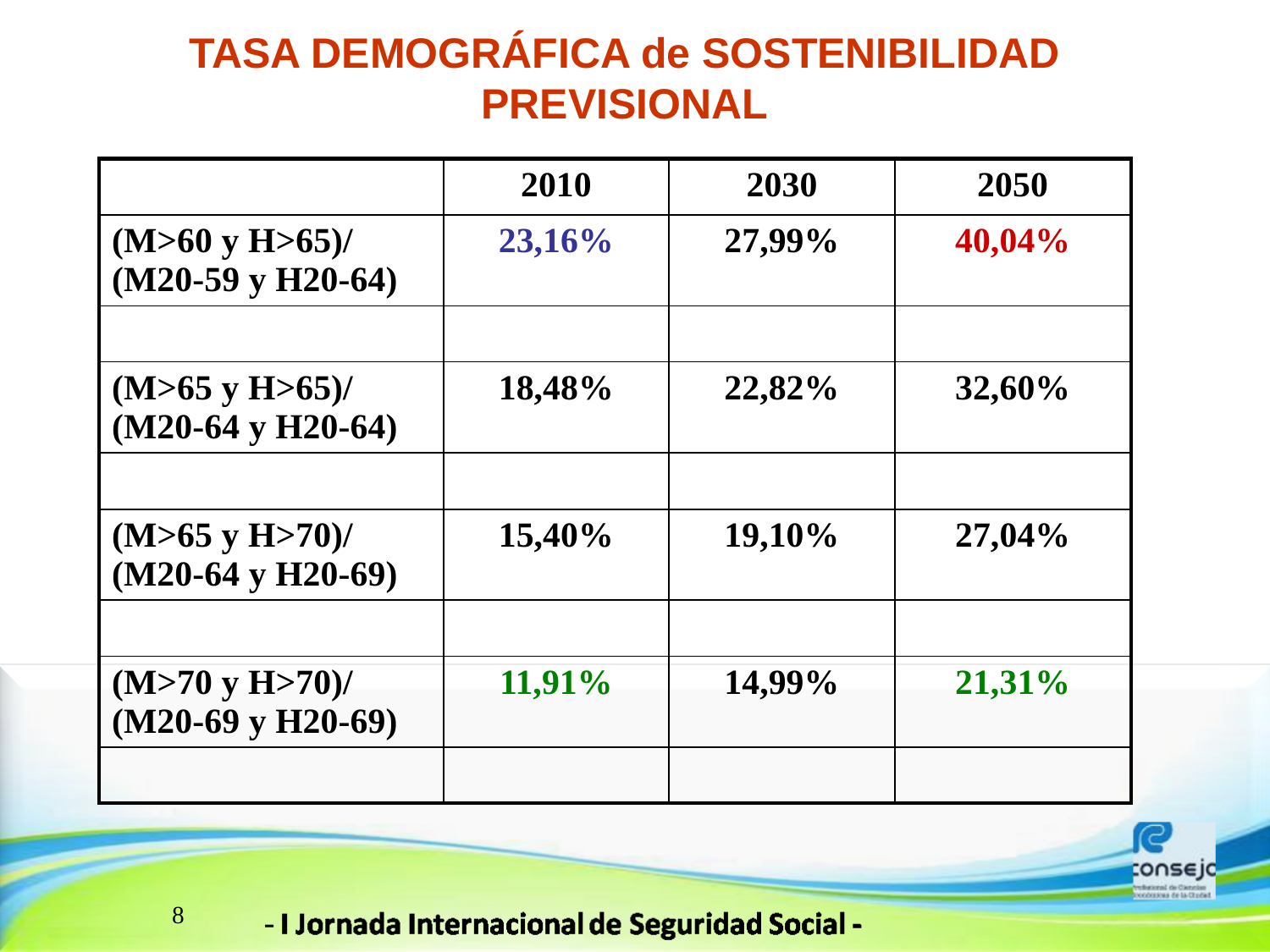

# TASA DEMOGRÁFICA de SOSTENIBILIDAD PREVISIONAL
|  | 2010 | 2030 | 2050 |
| --- | --- | --- | --- |
| (M>60 y H>65)/ (M20-59 y H20-64) | 23,16% | 27,99% | 40,04% |
|  |  |  |  |
| (M>65 y H>65)/ (M20-64 y H20-64) | 18,48% | 22,82% | 32,60% |
|  |  |  |  |
| (M>65 y H>70)/ (M20-64 y H20-69) | 15,40% | 19,10% | 27,04% |
|  |  |  |  |
| (M>70 y H>70)/ (M20-69 y H20-69) | 11,91% | 14,99% | 21,31% |
|  |  |  |  |
8